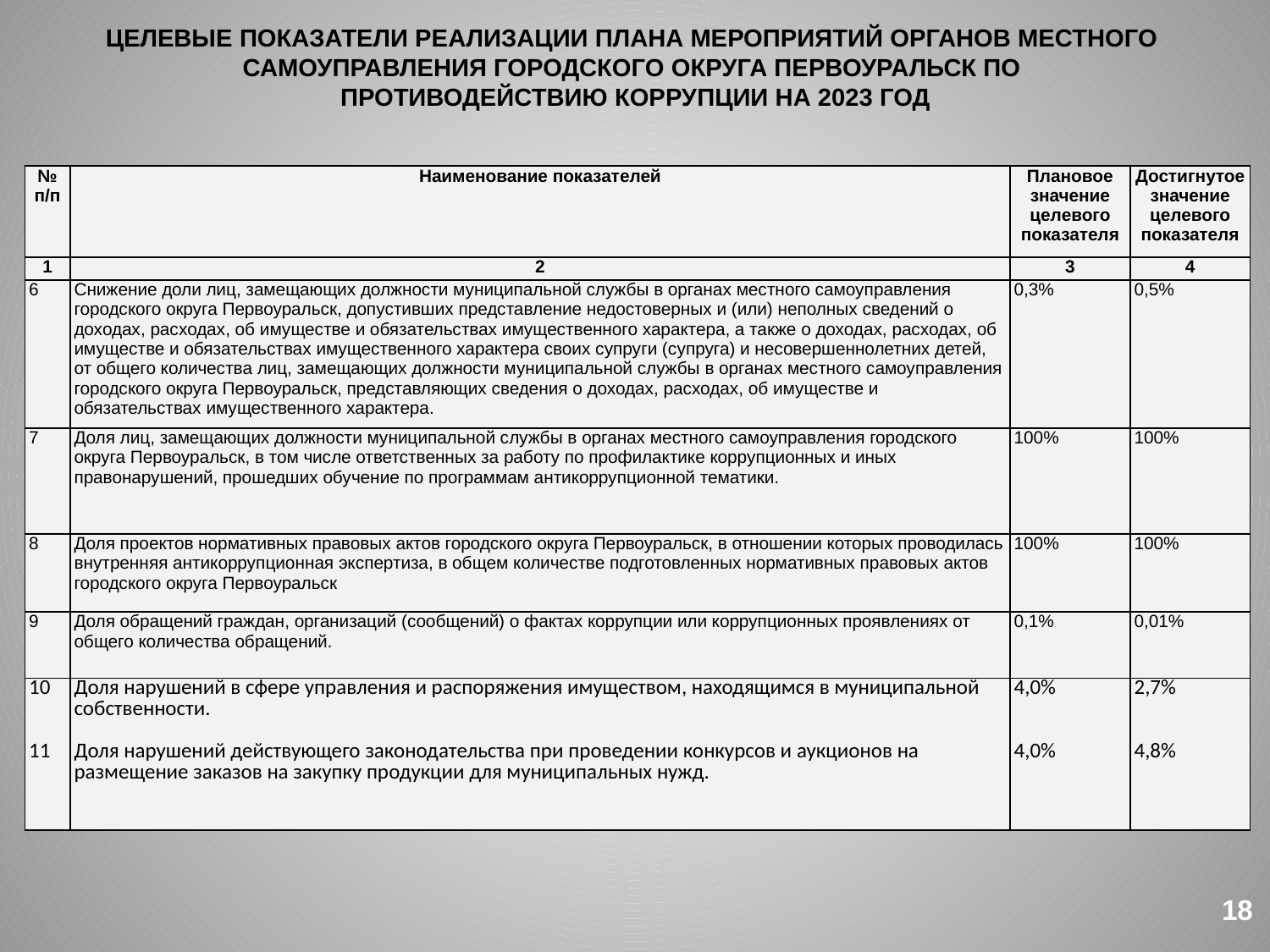

ЦЕЛЕВЫЕ ПОКАЗАТЕЛИ РЕАЛИЗАЦИИ ПЛАНА МЕРОПРИЯТИЙ ОРГАНОВ МЕСТНОГО САМОУПРАВЛЕНИЯ ГОРОДСКОГО ОКРУГА ПЕРВОУРАЛЬСК ПО
 ПРОТИВОДЕЙСТВИЮ КОРРУПЦИИ НА 2023 ГОД
| № п/п | Наименование показателей | Плановое значение целевого показателя | Достигнутое значение целевого показателя |
| --- | --- | --- | --- |
| 1 | 2 | 3 | 4 |
| 6 | Снижение доли лиц, замещающих должности муниципальной службы в органах местного самоуправления городского округа Первоуральск, допустивших представление недостоверных и (или) неполных сведений о доходах, расходах, об имуществе и обязательствах имущественного характера, а также о доходах, расходах, об имуществе и обязательствах имущественного характера своих супруги (супруга) и несовершеннолетних детей, от общего количества лиц, замещающих должности муниципальной службы в органах местного самоуправления городского округа Первоуральск, представляющих сведения о доходах, расходах, об имуществе и обязательствах имущественного характера. | 0,3% | 0,5% |
| 7 | Доля лиц, замещающих должности муниципальной службы в органах местного самоуправления городского округа Первоуральск, в том числе ответственных за работу по профилактике коррупционных и иных правонарушений, прошедших обучение по программам антикоррупционной тематики. | 100% | 100% |
| 8 | Доля проектов нормативных правовых актов городского округа Первоуральск, в отношении которых проводилась внутренняя антикоррупционная экспертиза, в общем количестве подготовленных нормативных правовых актов городского округа Первоуральск | 100% | 100% |
| 9 | Доля обращений граждан, организаций (сообщений) о фактах коррупции или коррупционных проявлениях от общего количества обращений. | 0,1% | 0,01% |
| 10 11 | Доля нарушений в сфере управления и распоряжения имуществом, находящимся в муниципальной собственности. Доля нарушений действующего законодательства при проведении конкурсов и аукционов на размещение заказов на закупку продукции для муниципальных нужд. | 4,0% 4,0% | 2,7% 4,8% |
18